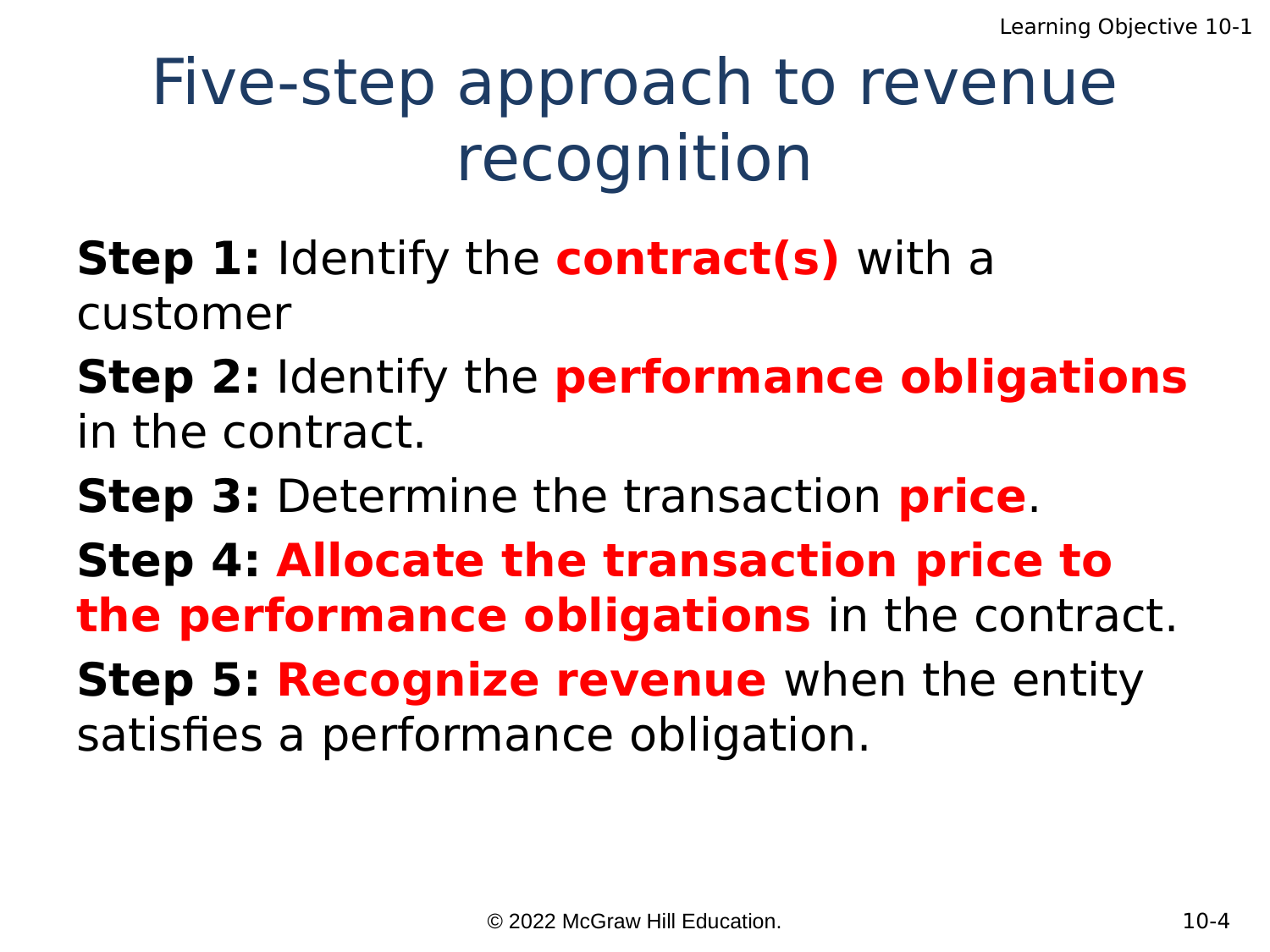

Learning Objective 10-1
# Five-step approach to revenue recognition
Step 1: Identify the contract(s) with a customer
Step 2: Identify the performance obligations in the contract.
Step 3: Determine the transaction price.
Step 4: Allocate the transaction price to the performance obligations in the contract.
Step 5: Recognize revenue when the entity satisfies a performance obligation.